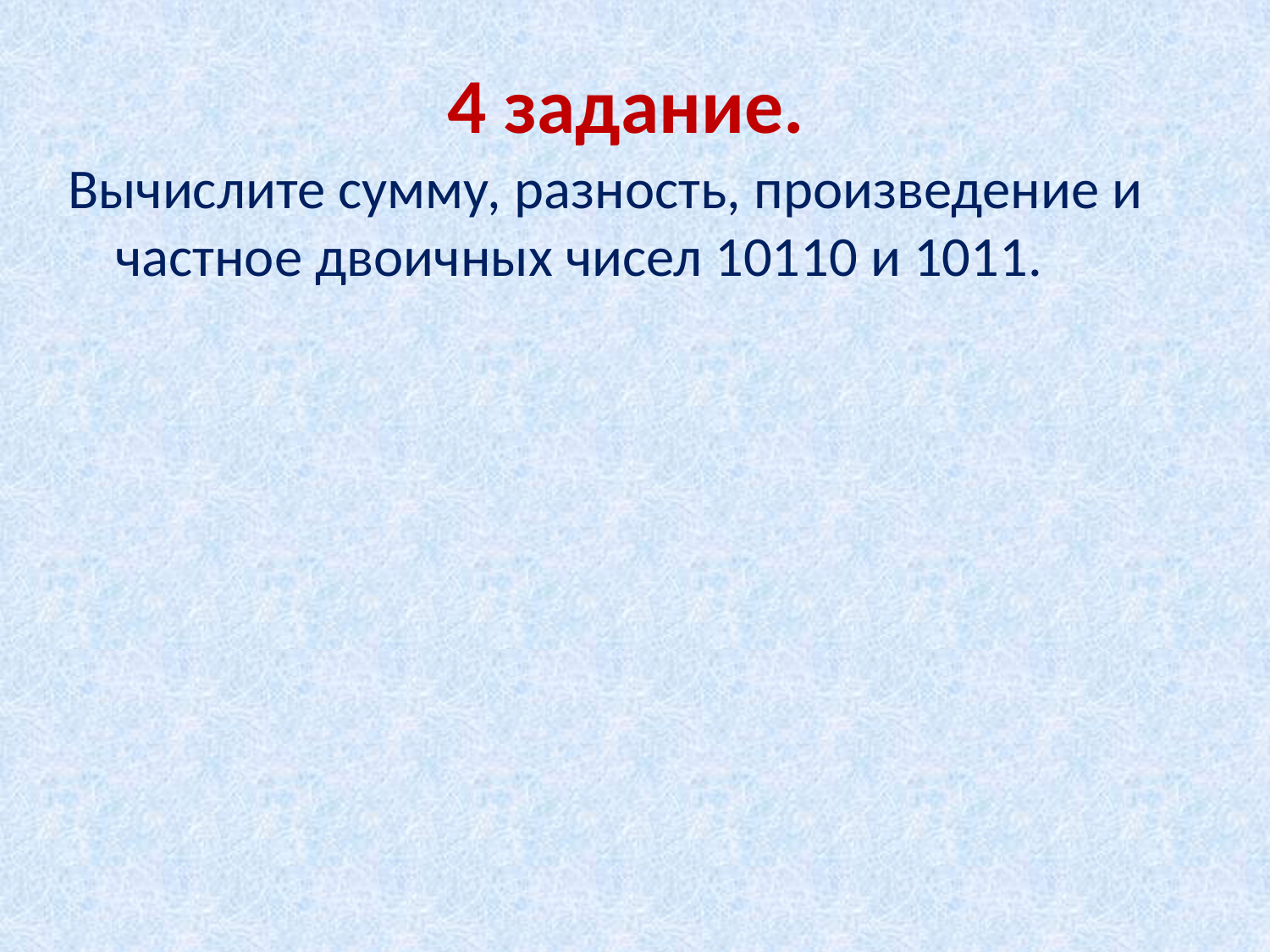

# 4 задание.
Вычислите сумму, разность, произведение и частное двоичных чисел 10110 и 1011.